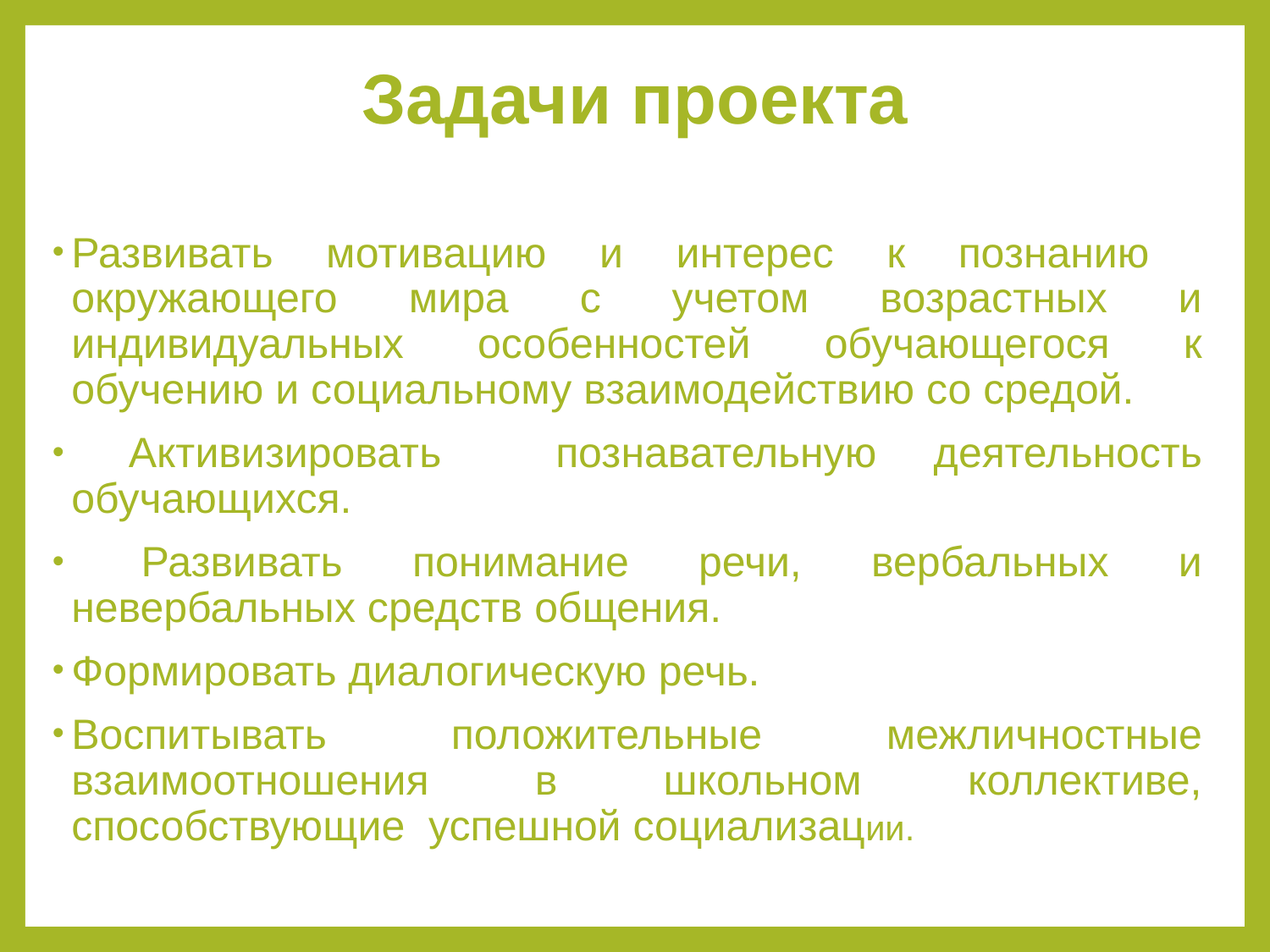

# Задачи проекта

Развивать мотивацию и интерес к познанию  окружающего мира с учетом возрастных и индивидуальных особенностей обучающегося к обучению и социальному взаимодействию со средой.
 Активизировать  познавательную деятельность обучающихся.
 Развивать понимание речи, вербальных и невербальных средств общения.
Формировать диалогическую речь.
Воспитывать положительные межличностные взаимоотношения в школьном коллективе, способствующие  успешной социализации.